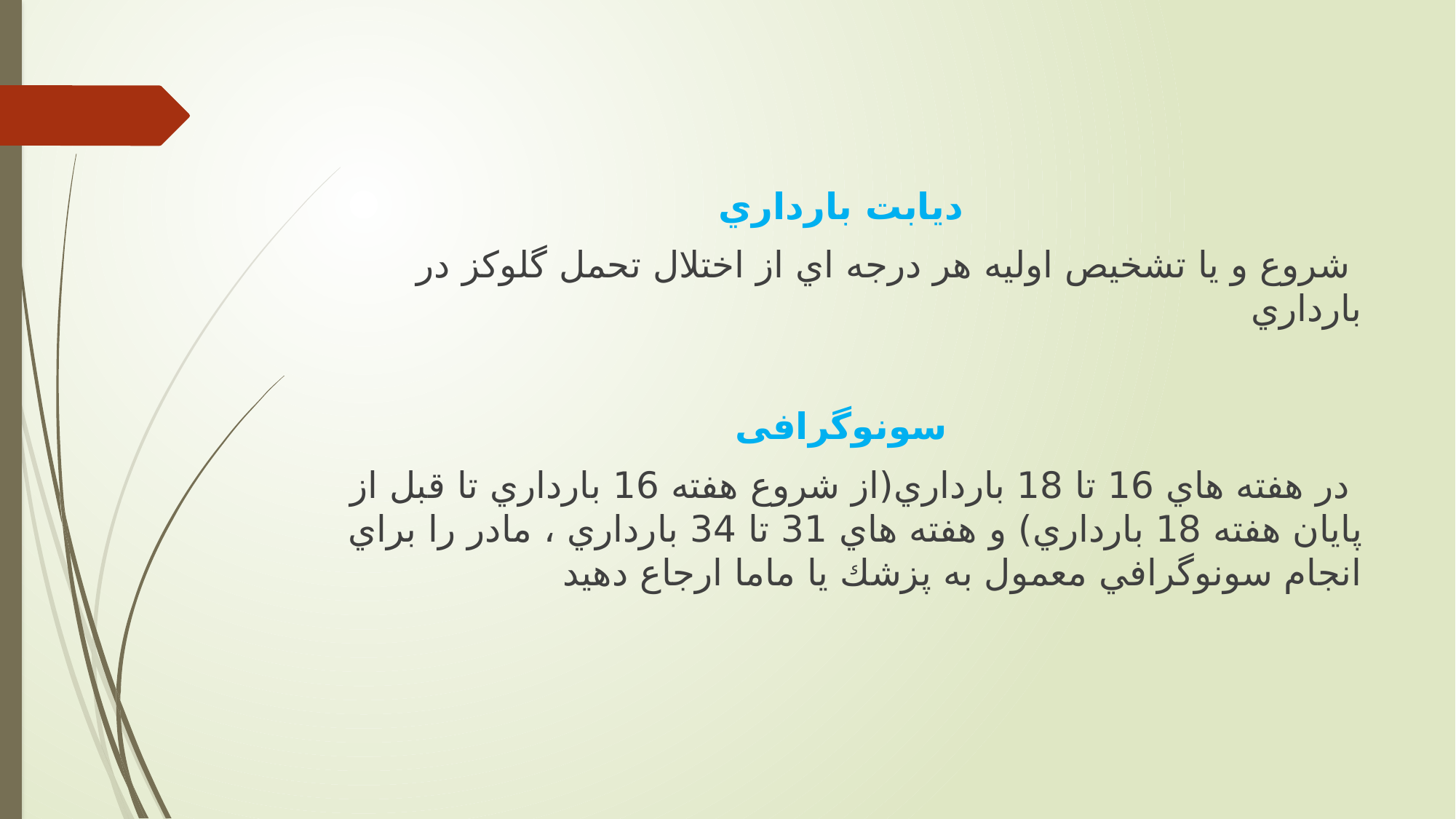

ديابت بارداري
 شروع و يا تشخیص اولیه هر درجه اي از اختلال تحمل گلوکز در بارداري

سونوگرافی
 در هفته هاي 16 تا 18 بارداري(از شروع هفته 16 بارداري تا قبل از پايان هفته 18 بارداري) و هفته هاي 31 تا 34 بارداري ، مادر را براي انجام سونوگرافي معمول به پزشك يا ماما ارجاع دهید